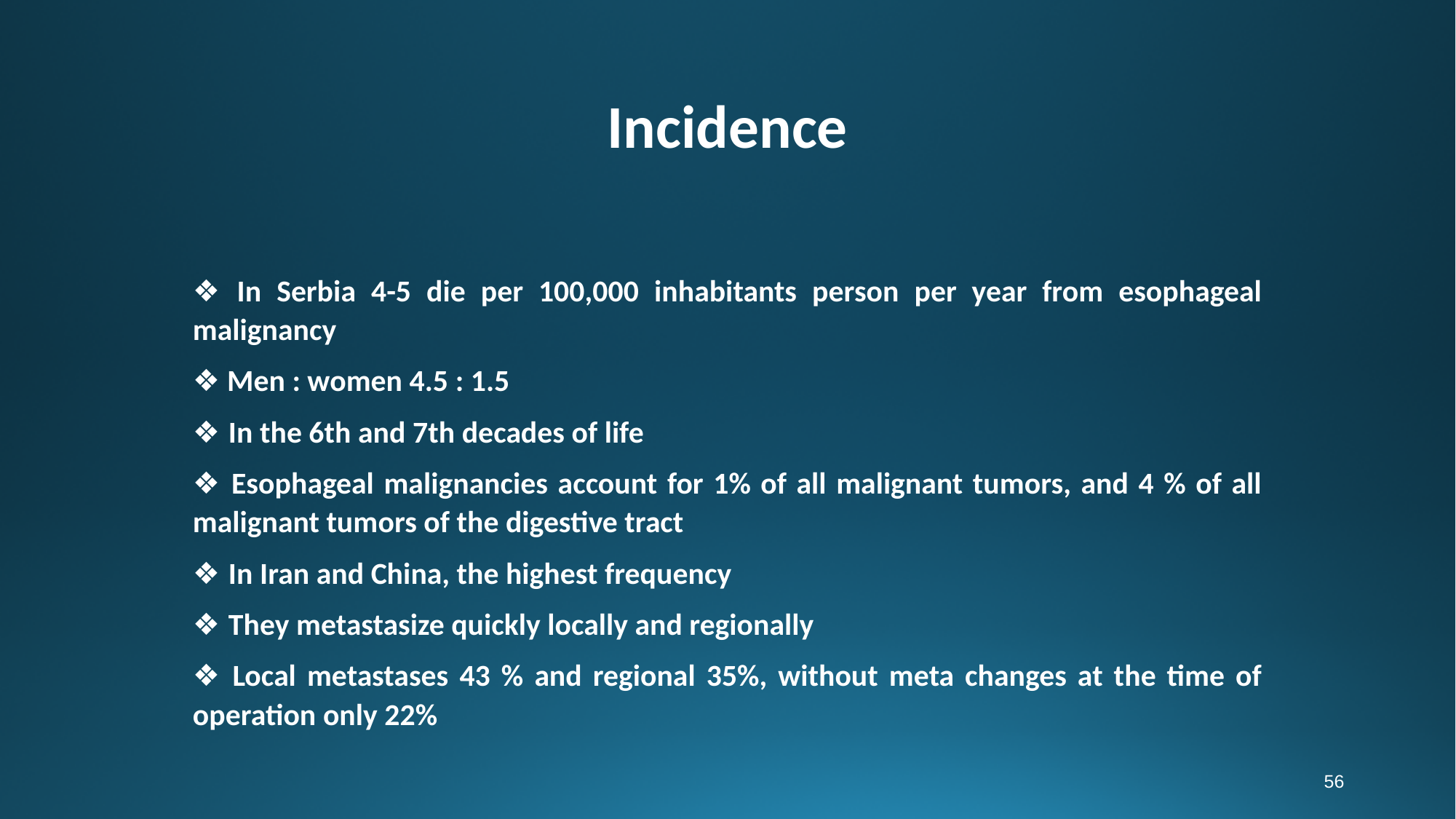

# Incidence

❖ In Serbia 4-5 die per 100,000 inhabitants person per year from esophageal malignancy
❖ Men : women 4.5 : 1.5
❖ In the 6th and 7th decades of life
❖ Esophageal malignancies account for 1% of all malignant tumors, and 4 % of all malignant tumors of the digestive tract
❖ In Iran and China, the highest frequency
❖ They metastasize quickly locally and regionally
❖ Local metastases 43 % and regional 35%, without meta changes at the time of operation only 22%
56